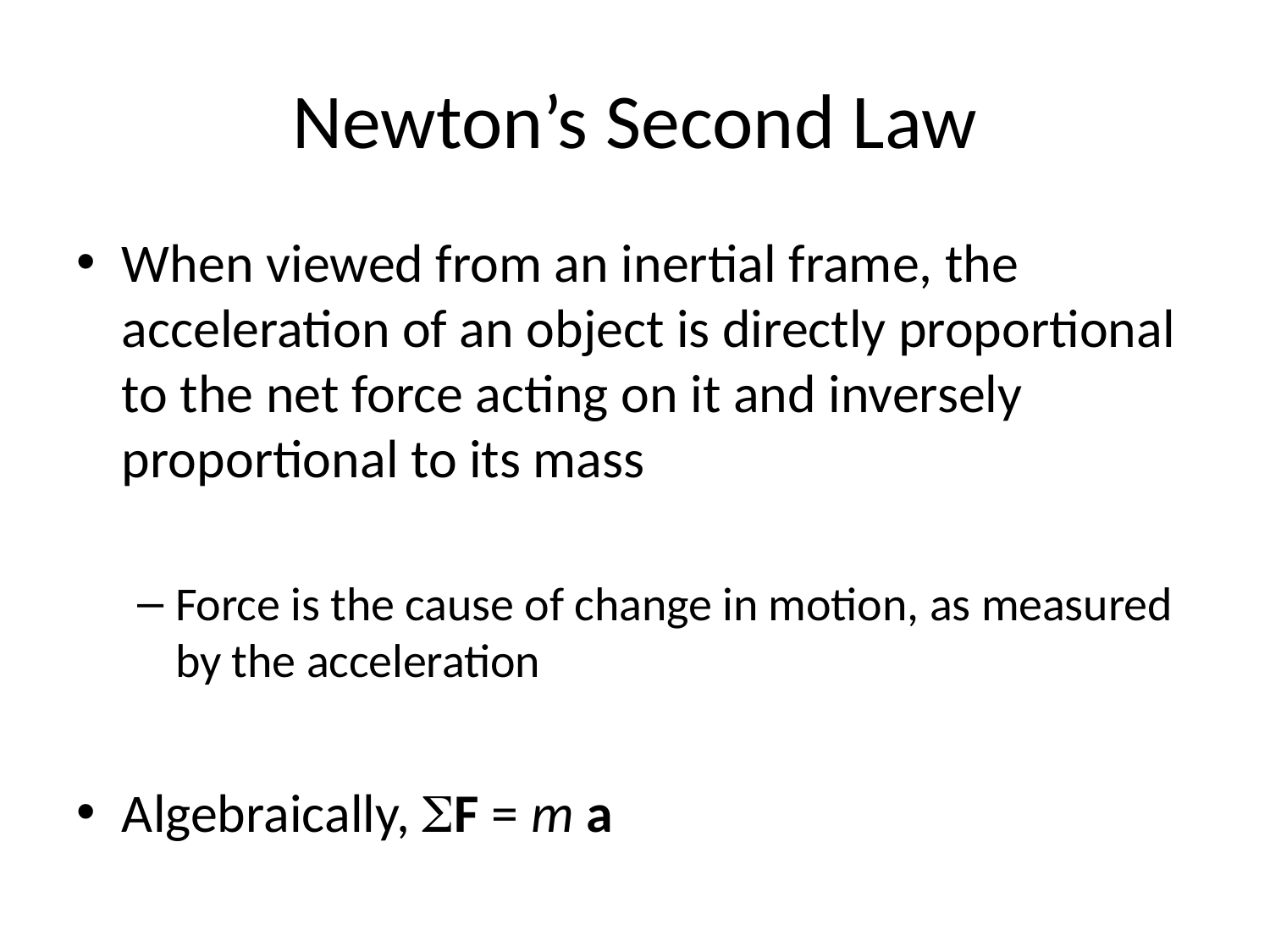

# Newton’s Second Law
When viewed from an inertial frame, the acceleration of an object is directly proportional to the net force acting on it and inversely proportional to its mass

Force is the cause of change in motion, as measured by the acceleration

Algebraically, ΣF = m a